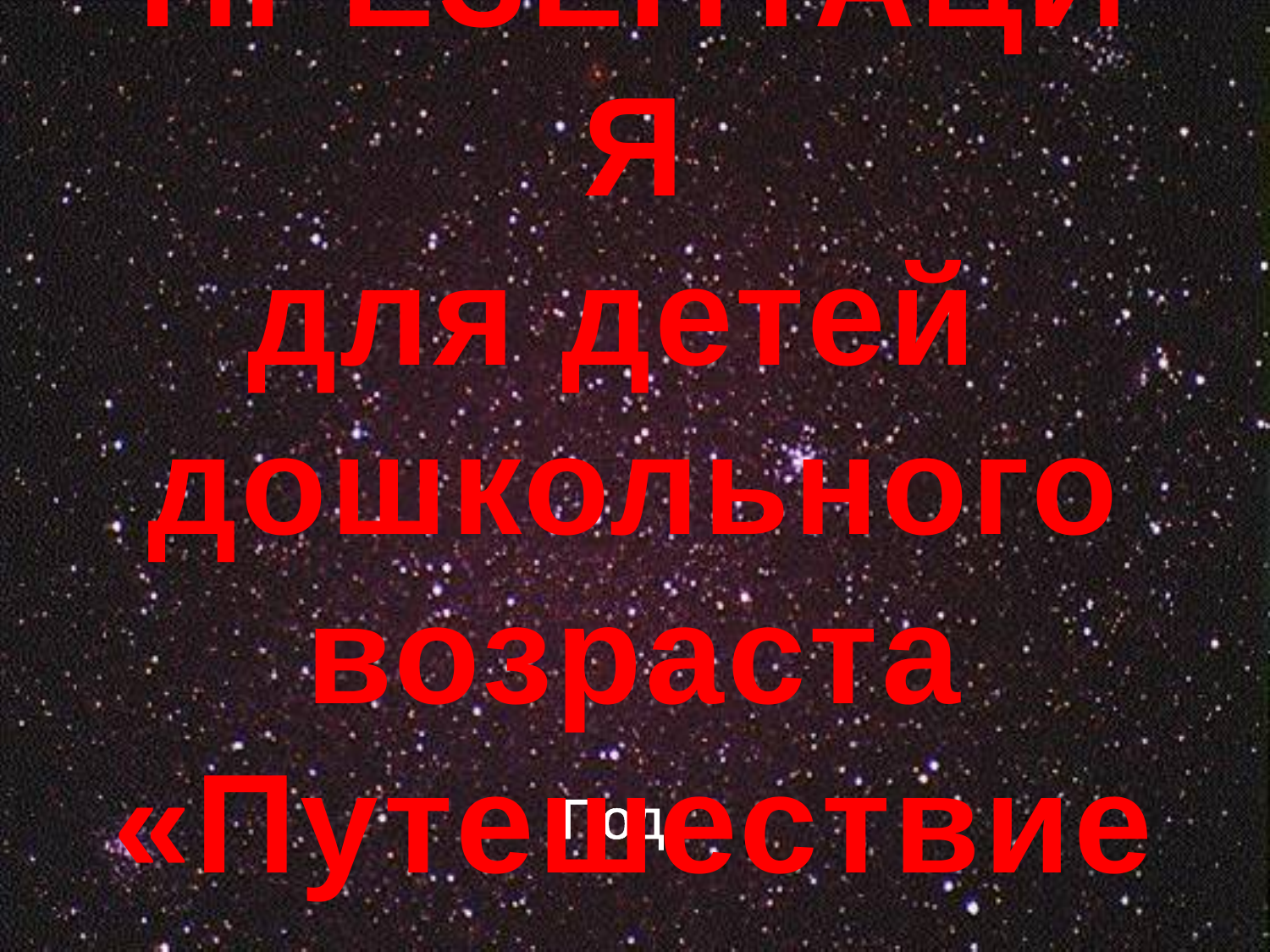

# ПРЕЗЕНТАЦИЯ для детей   дошкольного возраста «Путешествие в космос»
    Под

 Подготовила:  Судницына Л.В.
Воспитатель ГБДОУ  №90